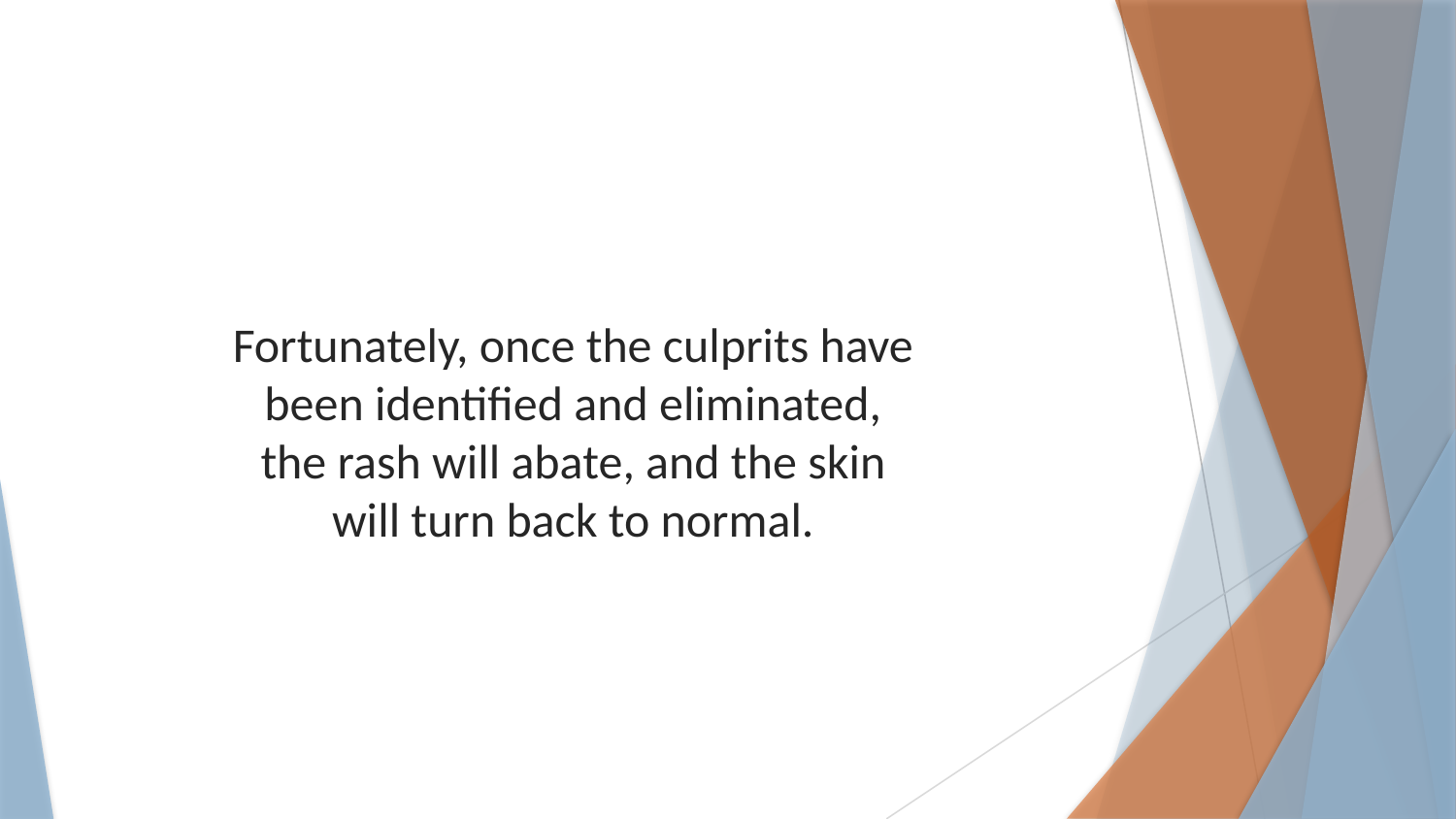

Fortunately, once the culprits have been identified and eliminated, the rash will abate, and the skin will turn back to normal.